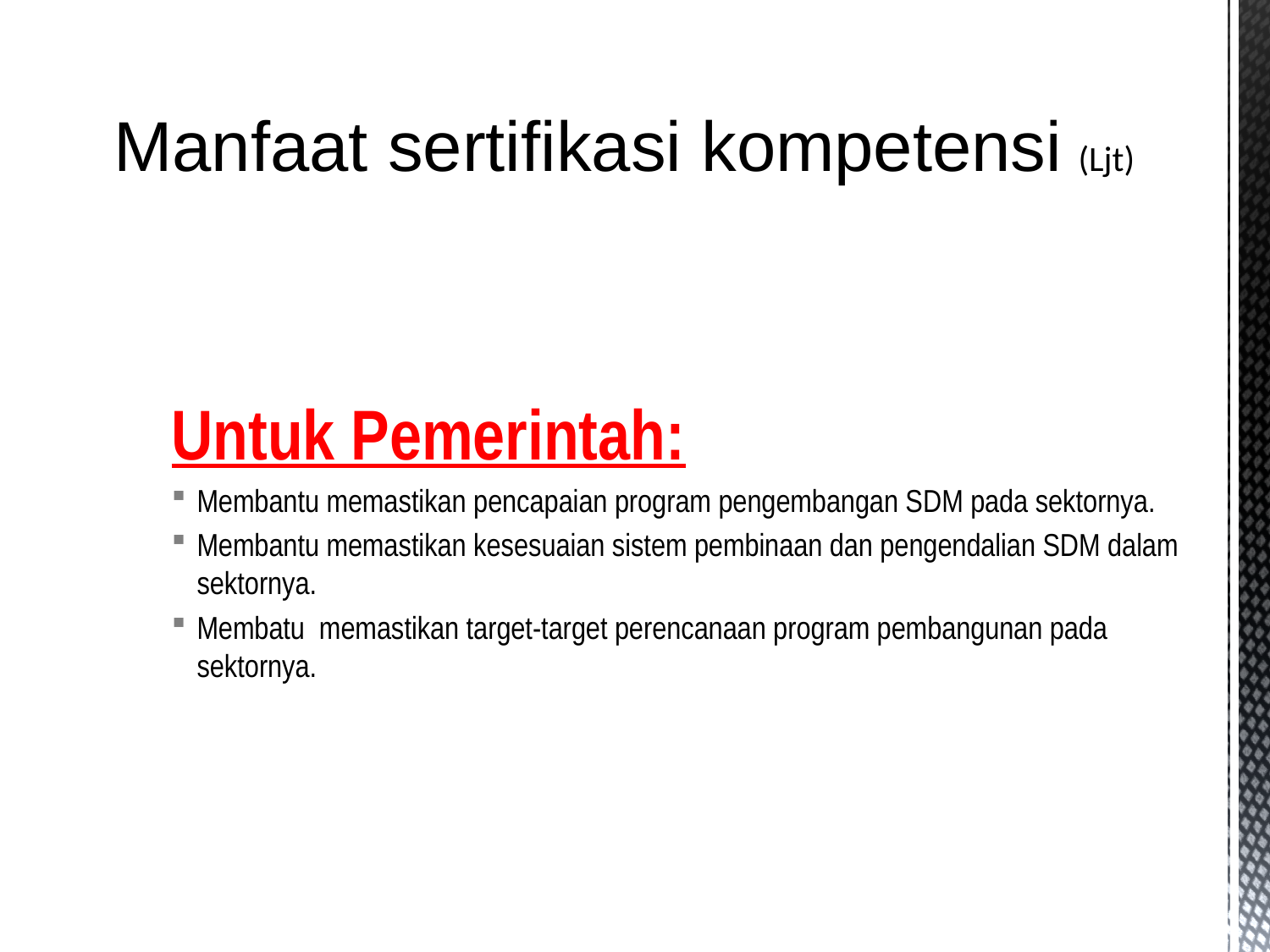

# Manfaat sertifikasi kompetensi (Ljt)
Untuk Pemerintah:
Membantu memastikan pencapaian program pengembangan SDM pada sektornya.
Membantu memastikan kesesuaian sistem pembinaan dan pengendalian SDM dalam sektornya.
Membatu  memastikan target-target perencanaan program pembangunan pada sektornya.